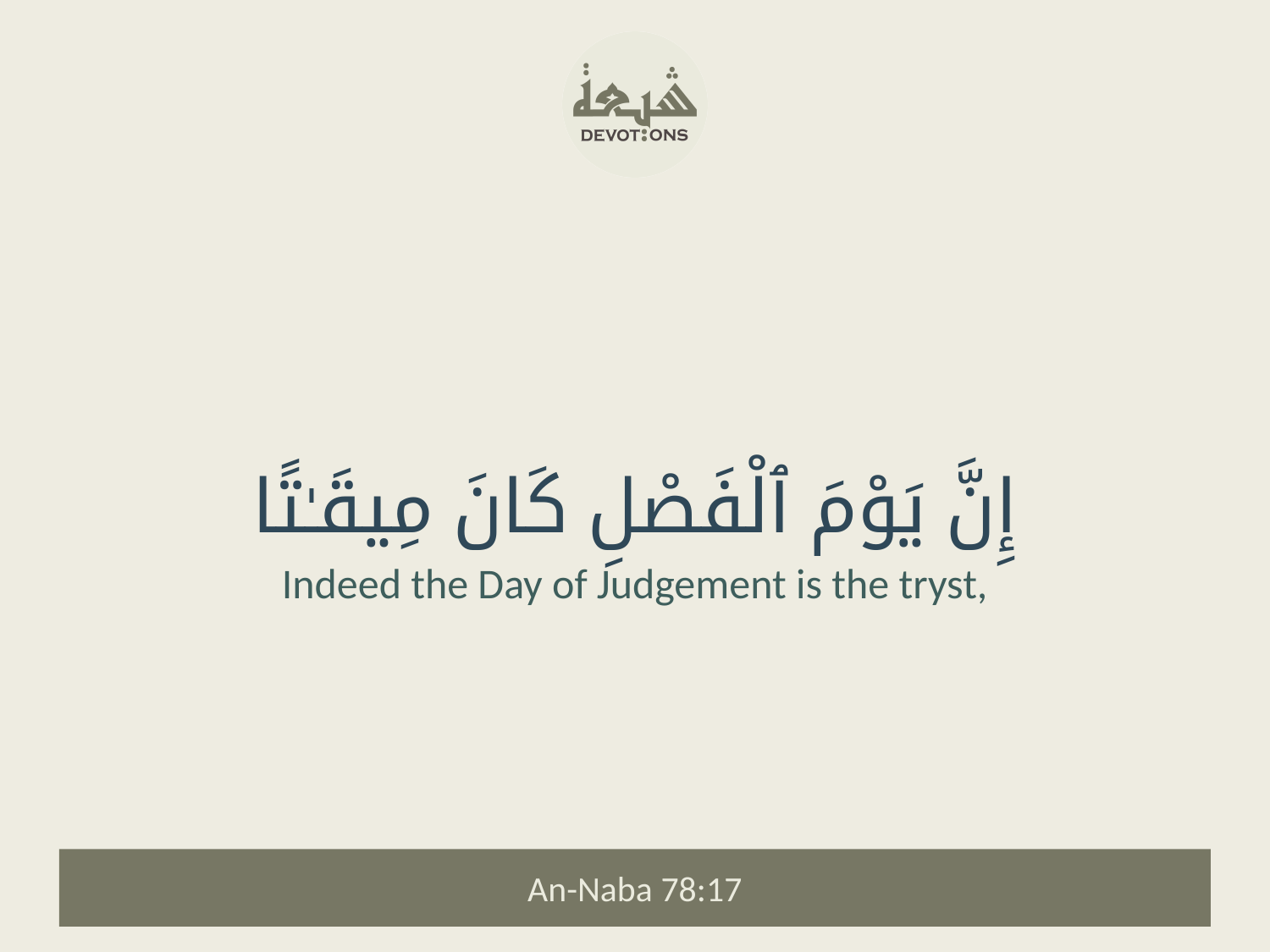

إِنَّ يَوْمَ ٱلْفَصْلِ كَانَ مِيقَـٰتًا
Indeed the Day of Judgement is the tryst,
An-Naba 78:17